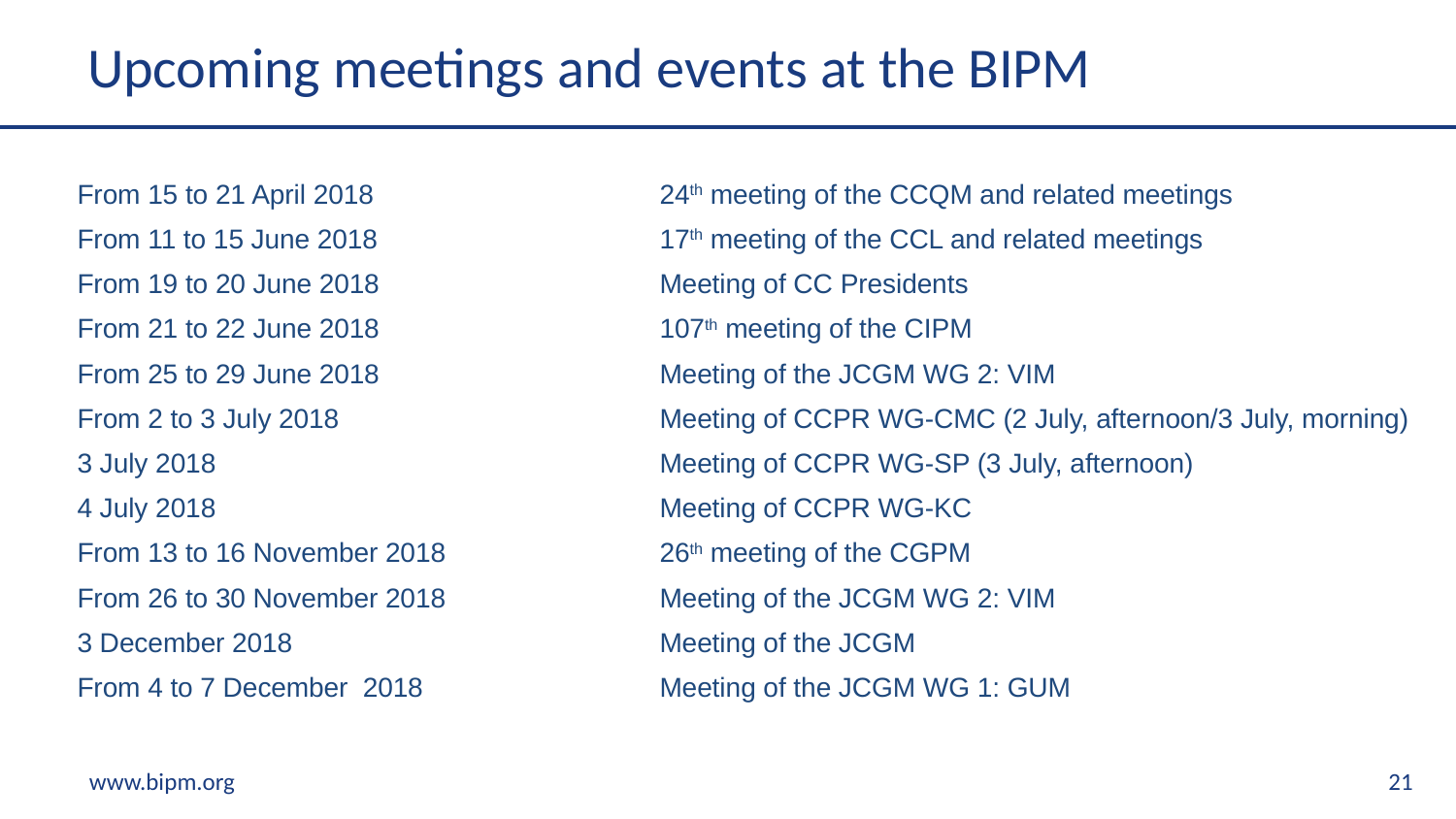

# Upcoming meetings and events at the BIPM
From 15 to 21 April 2018		24th meeting of the CCQM and related meetings
From 11 to 15 June 2018		17th meeting of the CCL and related meetings
From 19 to 20 June 2018		Meeting of CC Presidents
From 21 to 22 June 2018	 	107th meeting of the CIPM
From 25 to 29 June 2018		Meeting of the JCGM WG 2: VIM
From 2 to 3 July 2018			Meeting of CCPR WG-CMC (2 July, afternoon/3 July, morning)
3 July 2018				Meeting of CCPR WG-SP (3 July, afternoon)
4 July 2018				Meeting of CCPR WG-KC
From 13 to 16 November 2018		26th meeting of the CGPM
From 26 to 30 November 2018		Meeting of the JCGM WG 2: VIM
3 December 2018			Meeting of the JCGM
From 4 to 7 December  2018		Meeting of the JCGM WG 1: GUM